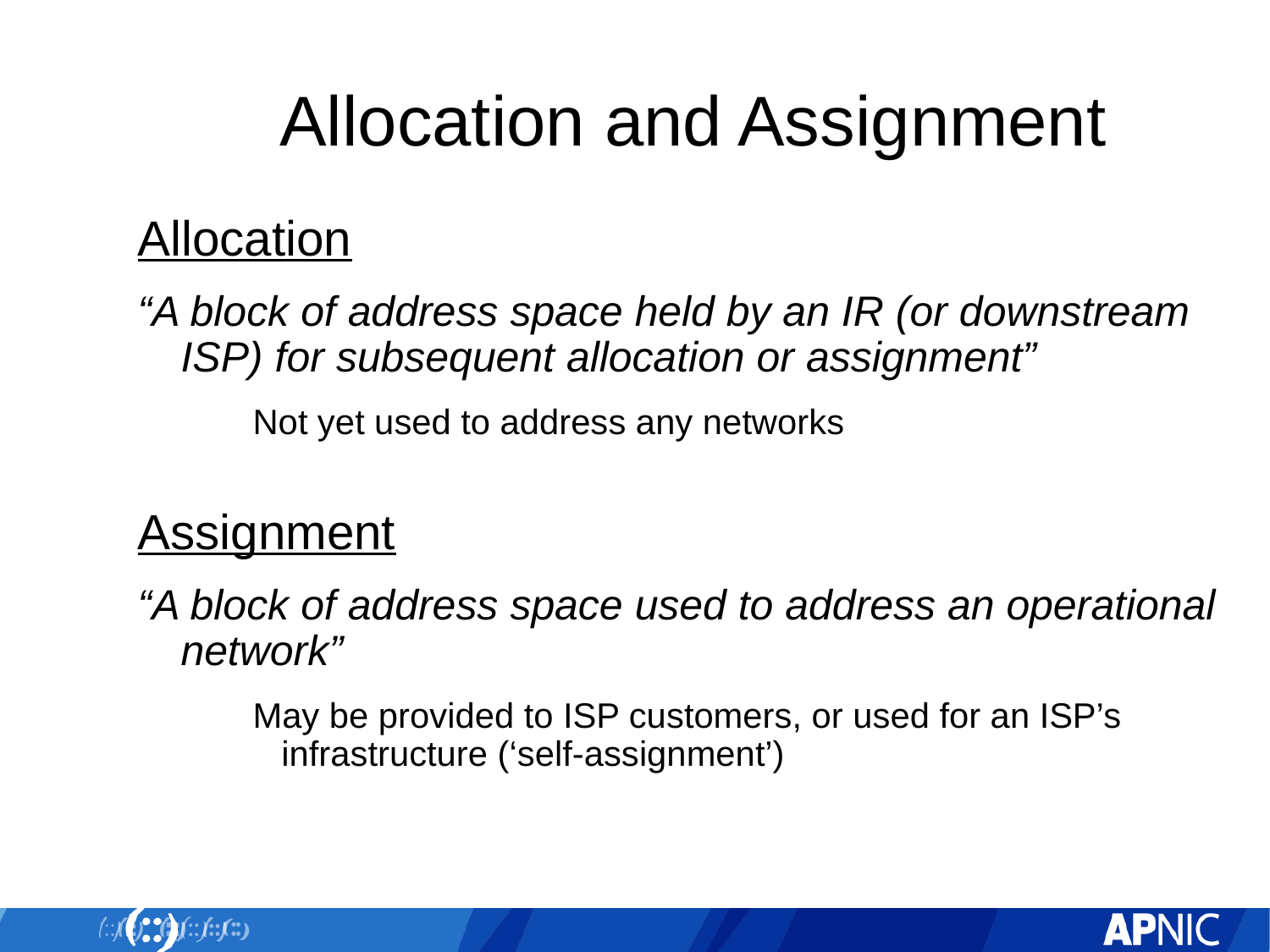

# Allocation and Assignment
Allocation
“A block of address space held by an IR (or downstream ISP) for subsequent allocation or assignment”
Not yet used to address any networks

Assignment
“A block of address space used to address an operational network”
May be provided to ISP customers, or used for an ISP’s infrastructure (‘self-assignment’)